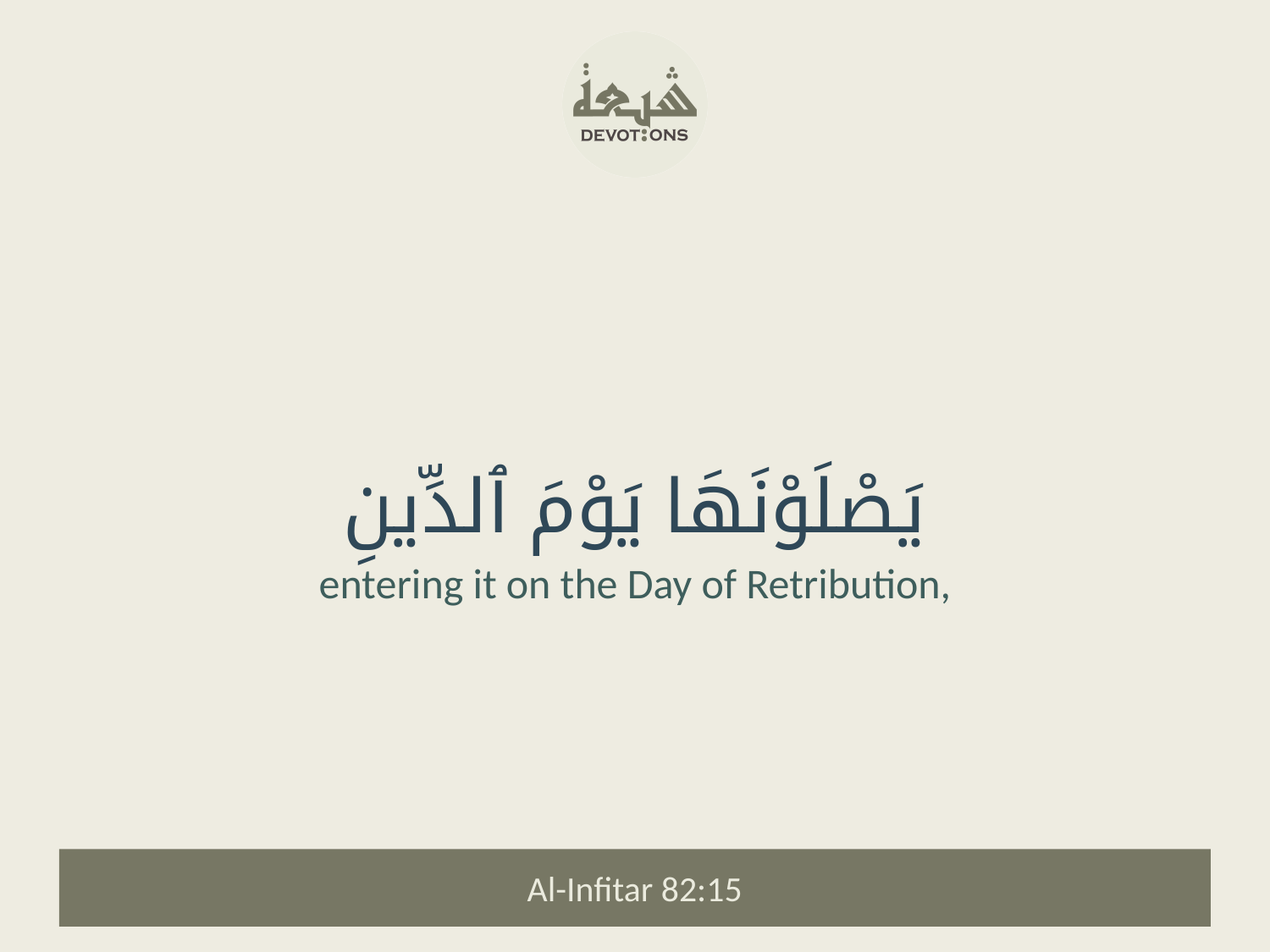

يَصْلَوْنَهَا يَوْمَ ٱلدِّينِ
entering it on the Day of Retribution,
Al-Infitar 82:15